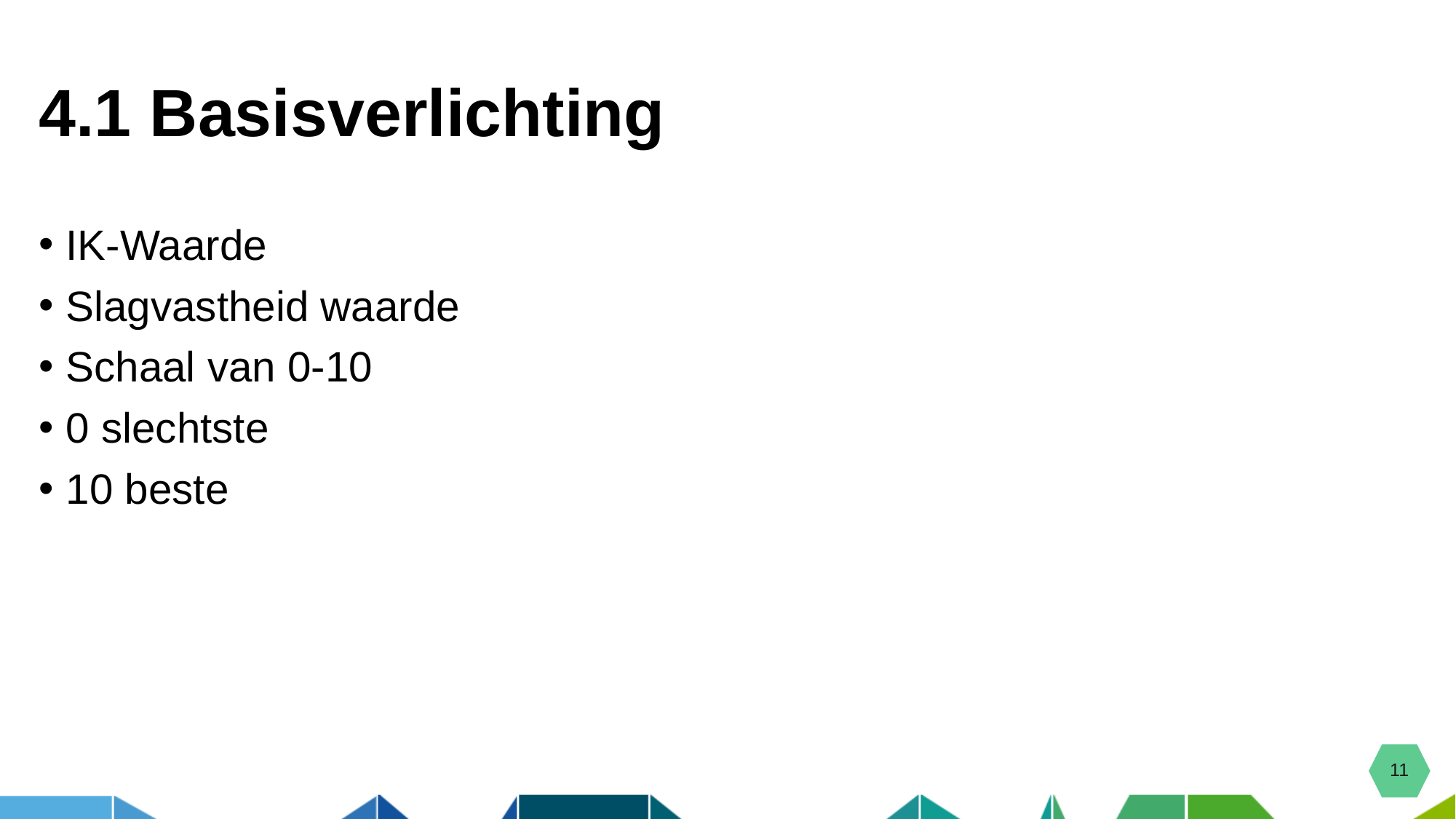

# 4.1 Basisverlichting
IK-Waarde
Slagvastheid waarde
Schaal van 0-10
0 slechtste
10 beste
11